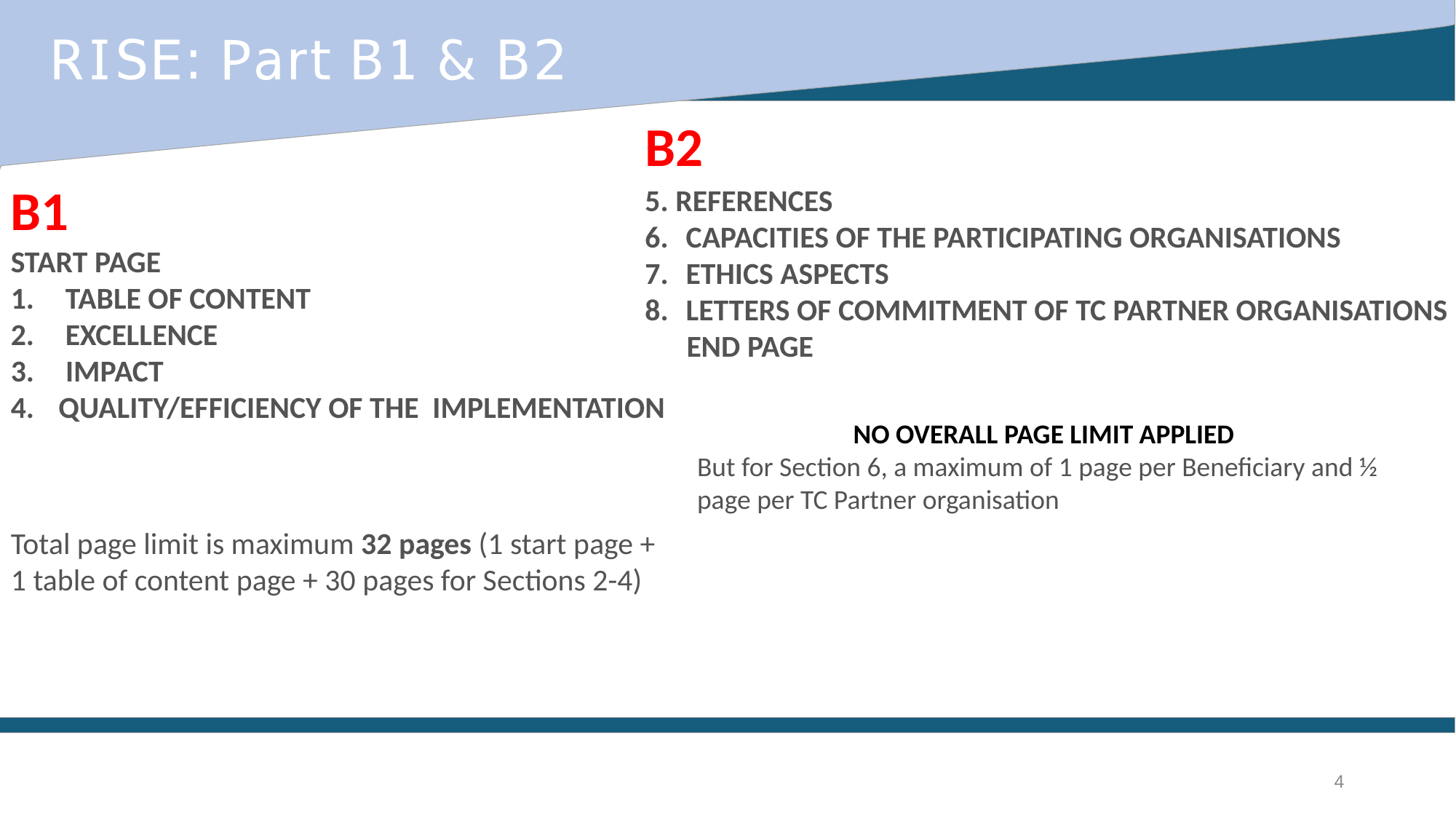

RISE: Part B1 & B2
B2
B1
5. REFERENCES
CAPACITIES OF THE PARTICIPATING ORGANISATIONS
ETHICS ASPECTS
LETTERS OF COMMITMENT OF TC PARTNER ORGANISATIONS
      END PAGE

START PAGE
TABLE OF CONTENT
EXCELLENCE
  IMPACT
 QUALITY/EFFICIENCY OF THE  IMPLEMENTATION

NO OVERALL PAGE LIMIT APPLIED
But for Section 6, a maximum of 1 page per Beneficiary and ½ page per TC Partner organisation
Total page limit is maximum 32 pages (1 start page + 1 table of content page + 30 pages for Sections 2-4)
4